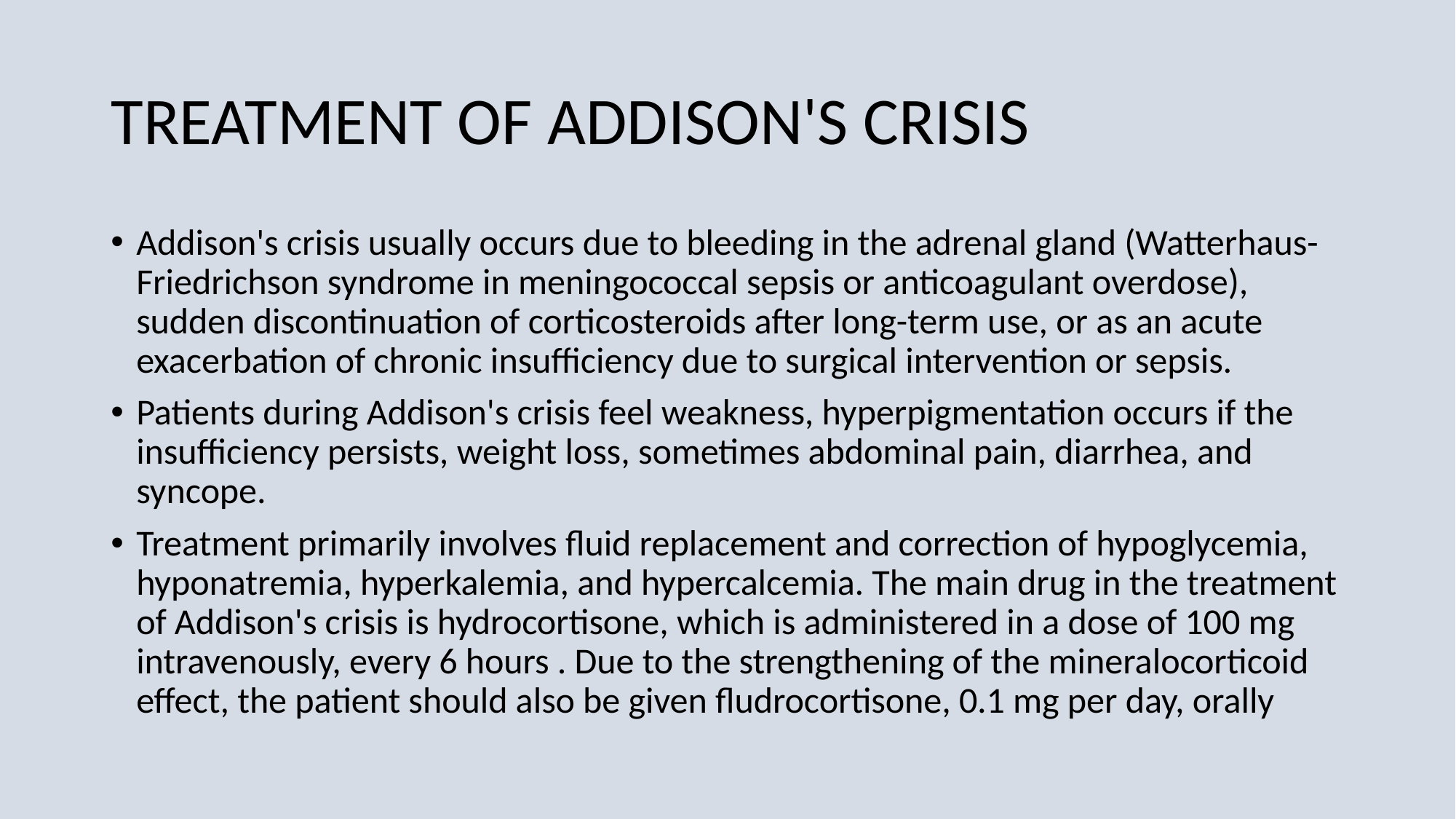

# TREATMENT OF ADDISON'S CRISIS
Addison's crisis usually occurs due to bleeding in the adrenal gland (Watterhaus-Friedrichson syndrome in meningococcal sepsis or anticoagulant overdose), sudden discontinuation of corticosteroids after long-term use, or as an acute exacerbation of chronic insufficiency due to surgical intervention or sepsis.
Patients during Addison's crisis feel weakness, hyperpigmentation occurs if the insufficiency persists, weight loss, sometimes abdominal pain, diarrhea, and syncope.
Treatment primarily involves fluid replacement and correction of hypoglycemia, hyponatremia, hyperkalemia, and hypercalcemia. The main drug in the treatment of Addison's crisis is hydrocortisone, which is administered in a dose of 100 mg  intravenously, every 6 hours . Due to the strengthening of the mineralocorticoid effect, the patient should also be given fludrocortisone, 0.1 mg per day, orally